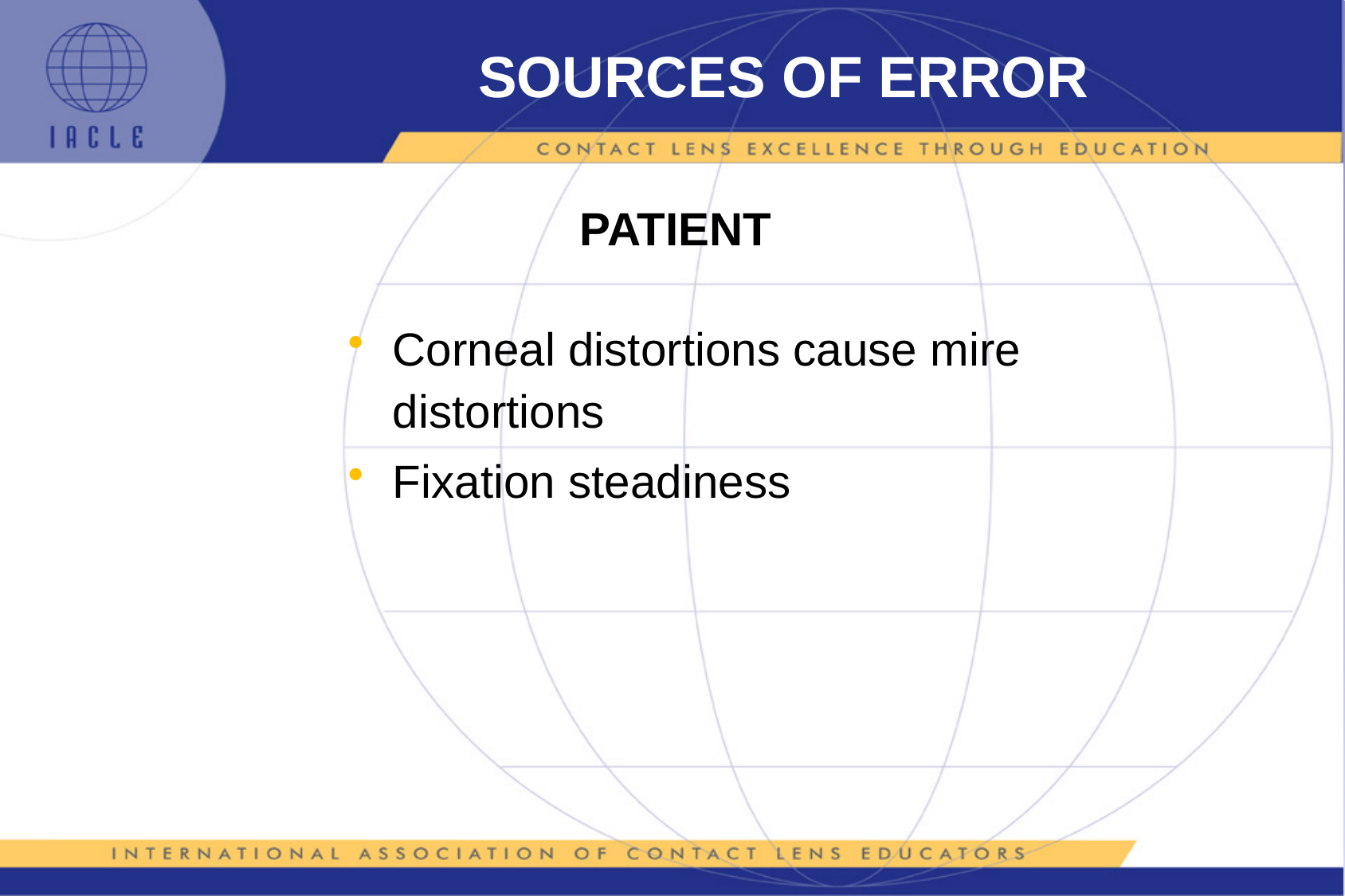

# SOURCES OF ERROR
PATIENT
Corneal distortions cause mire distortions
Fixation steadiness